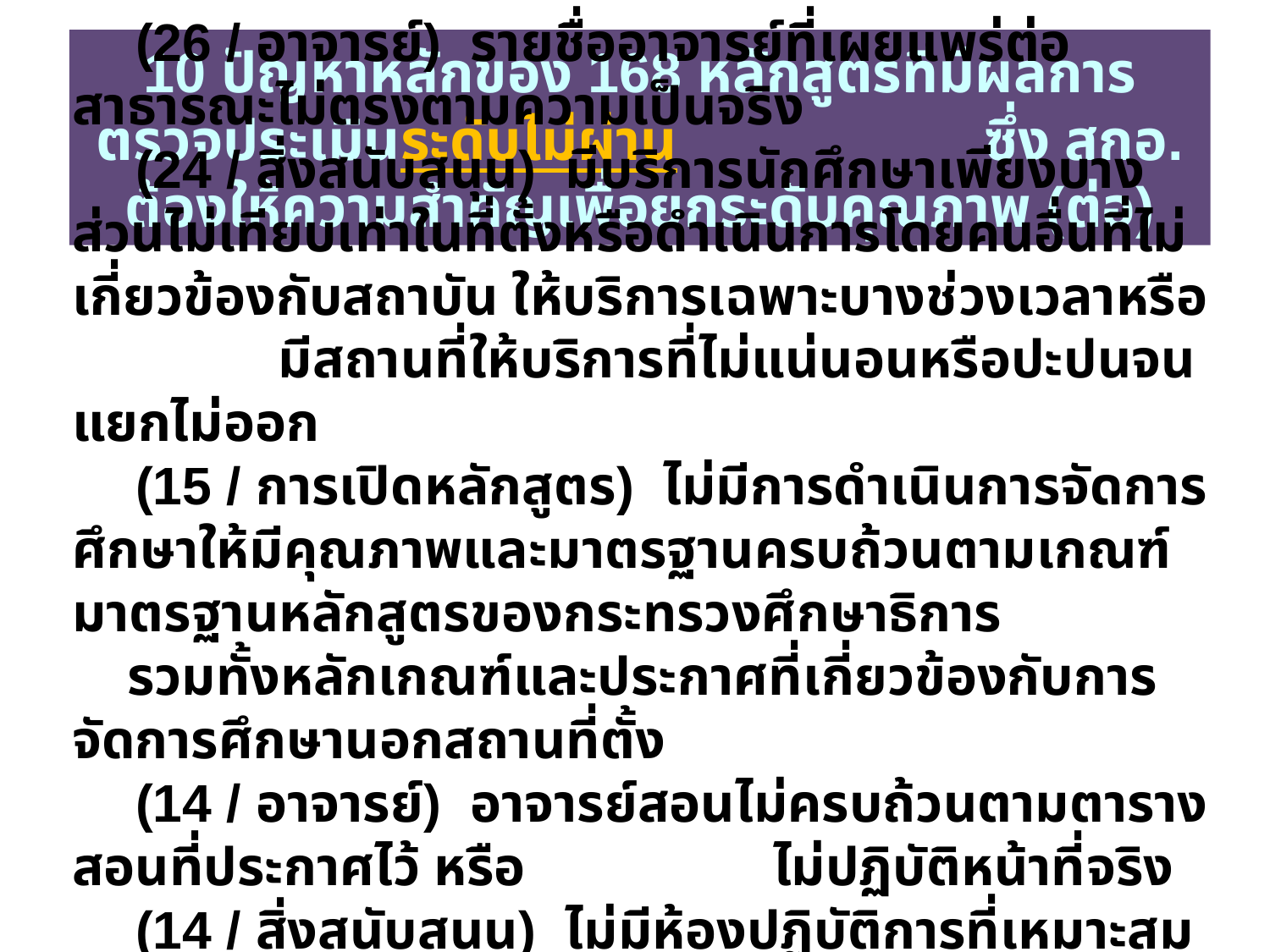

10 ปัญหาหลักของ 168 หลักสูตรที่มีผลการตรวจประเมินระดับไม่ผ่าน                     ซึ่ง สกอ. ต้องให้ความสำคัญเพื่อยกระดับคุณภาพ (ต่อ)
(26 / อาจารย์)  รายชื่ออาจารย์ที่เผยแพร่ต่อสาธารณะไม่ตรงตามความเป็นจริง
(24 / สิ่งสนับสนุน)  มีบริการนักศึกษาเพียงบางส่วนไม่เทียบเท่าในที่ตั้งหรือดำเนินการโดยคนอื่นที่ไม่เกี่ยวข้องกับสถาบัน ให้บริการเฉพาะบางช่วงเวลาหรือ                มีสถานที่ให้บริการที่ไม่แน่นอนหรือปะปนจนแยกไม่ออก
(15 / การเปิดหลักสูตร)  ไม่มีการดำเนินการจัดการศึกษาให้มีคุณภาพและมาตรฐานครบถ้วนตามเกณฑ์มาตรฐานหลักสูตรของกระทรวงศึกษาธิการ                    รวมทั้งหลักเกณฑ์และประกาศที่เกี่ยวข้องกับการจัดการศึกษานอกสถานที่ตั้ง
(14 / อาจารย์)  อาจารย์สอนไม่ครบถ้วนตามตารางสอนที่ประกาศไว้ หรือ                  ไม่ปฏิบัติหน้าที่จริง
(14 / สิ่งสนับสนุน)  ไม่มีห้องปฏิบัติการที่เหมาะสมและเพียงพอต่อการจัด   การเรียนการสอนในสาขาที่เปิดสอน